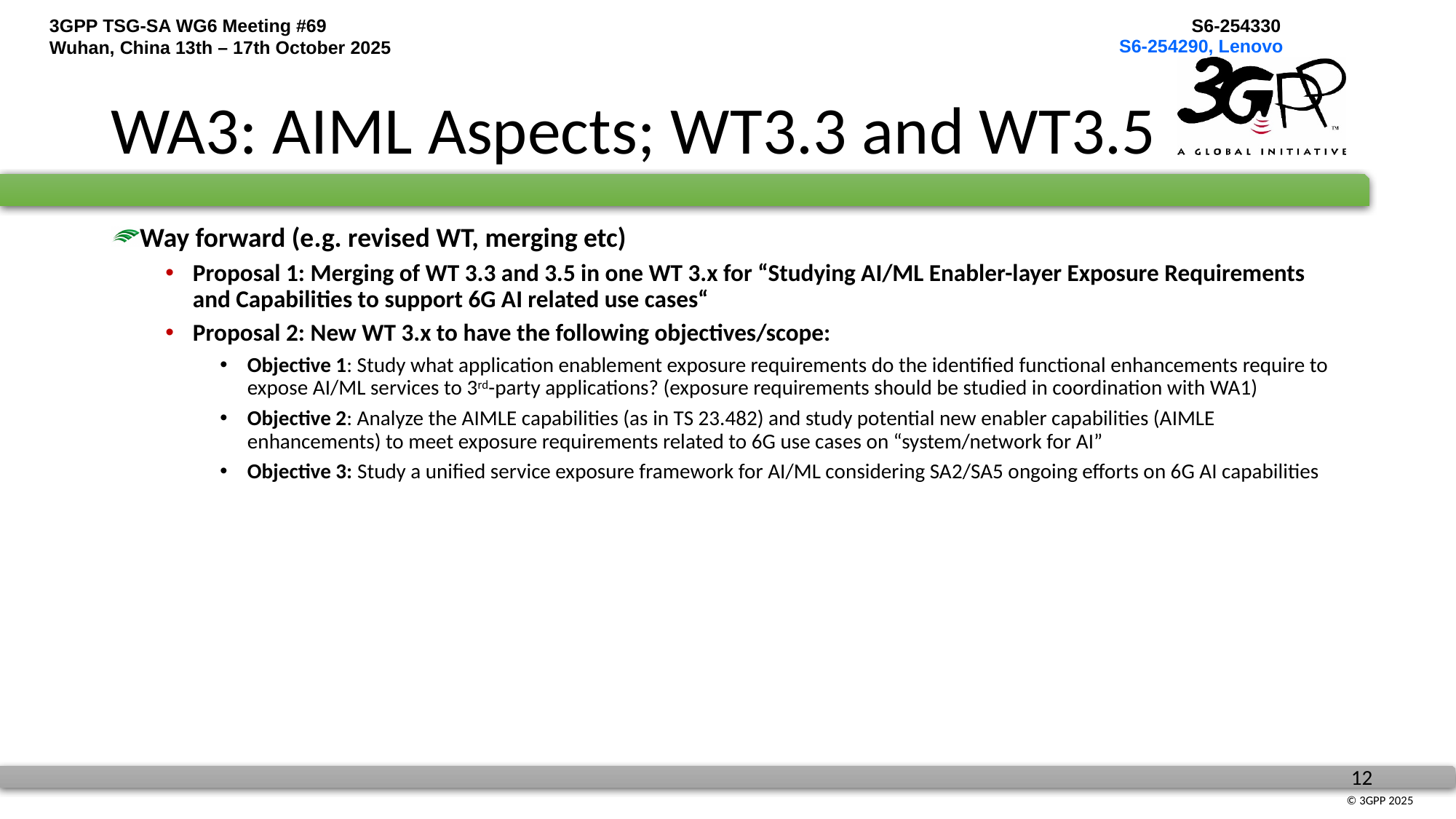

S6-254290, Lenovo
# WA3: AIML Aspects; WT3.3 and WT3.5
Way forward (e.g. revised WT, merging etc)
Proposal 1: Merging of WT 3.3 and 3.5 in one WT 3.x for “Studying AI/ML Enabler-layer Exposure Requirements and Capabilities to support 6G AI related use cases“
Proposal 2: New WT 3.x to have the following objectives/scope:
Objective 1: Study what application enablement exposure requirements do the identified functional enhancements require to expose AI/ML services to 3rd-party applications? (exposure requirements should be studied in coordination with WA1)
Objective 2: Analyze the AIMLE capabilities (as in TS 23.482) and study potential new enabler capabilities (AIMLE enhancements) to meet exposure requirements related to 6G use cases on “system/network for AI”
Objective 3: Study a unified service exposure framework for AI/ML considering SA2/SA5 ongoing efforts on 6G AI capabilities